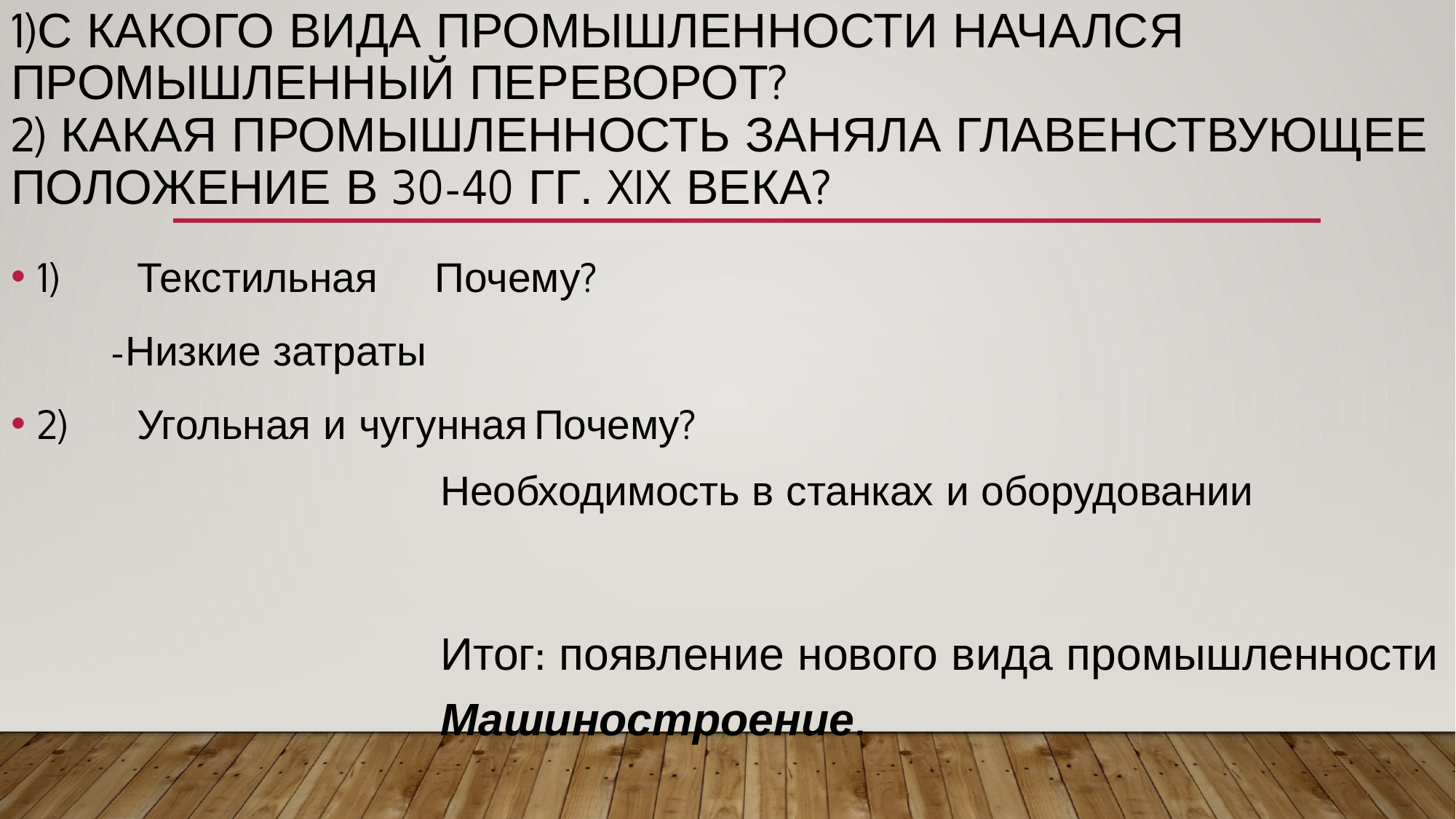

# 1)С какого вида промышленности начался промышленный переворот? 2) Какая промышленность заняла главенствующее положение в 30-40 гг. XIX века?
1)	Текстильная		Почему?
				-Низкие затраты
2)	Угольная и чугунная	Почему?
Необходимость в станках и оборудовании

Итог: появление нового вида промышленности Машиностроение.